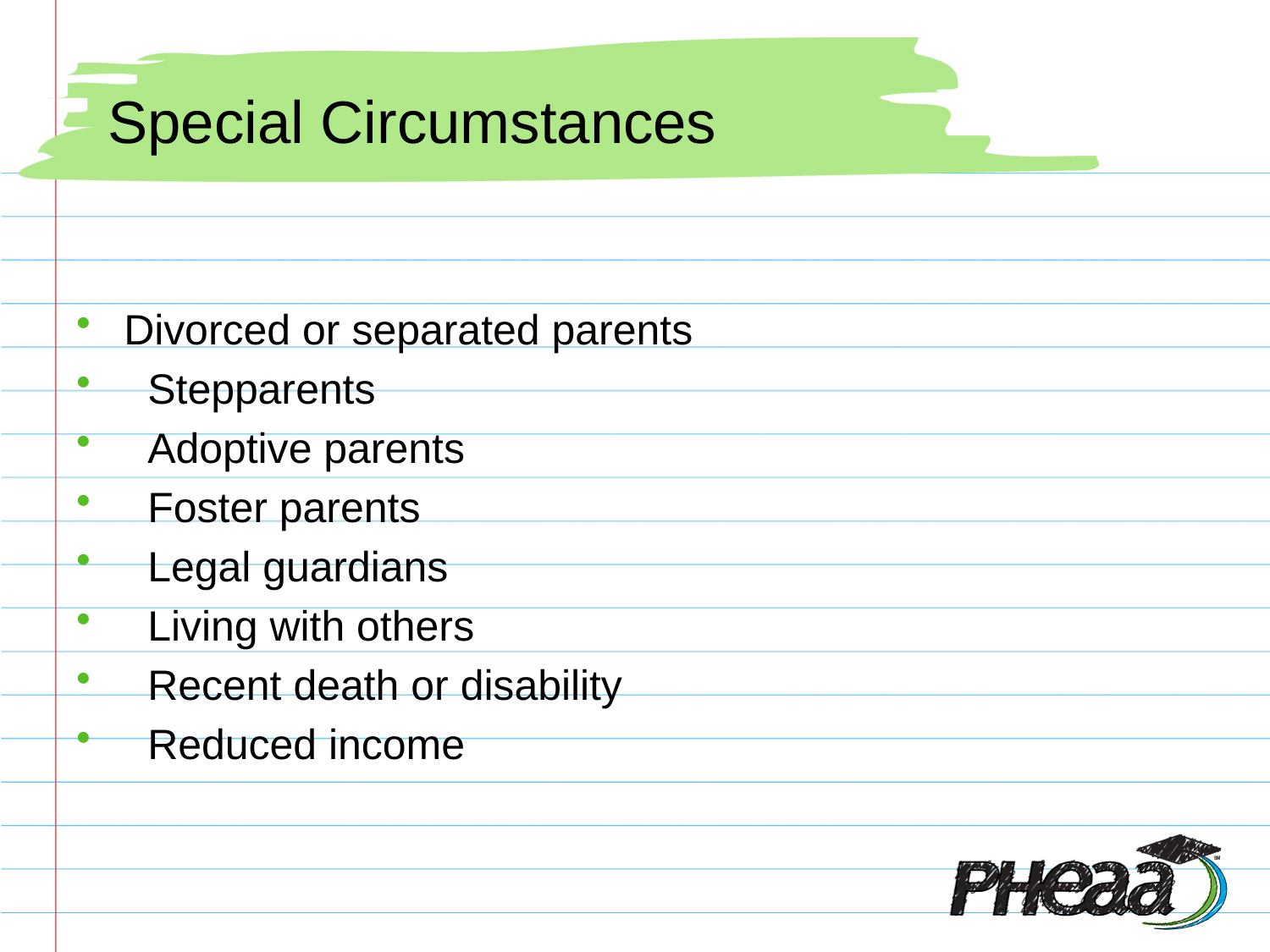

# Special Circumstances
Divorced or separated parents
  Stepparents
  Adoptive parents
  Foster parents
  Legal guardians
  Living with others
  Recent death or disability
  Reduced income